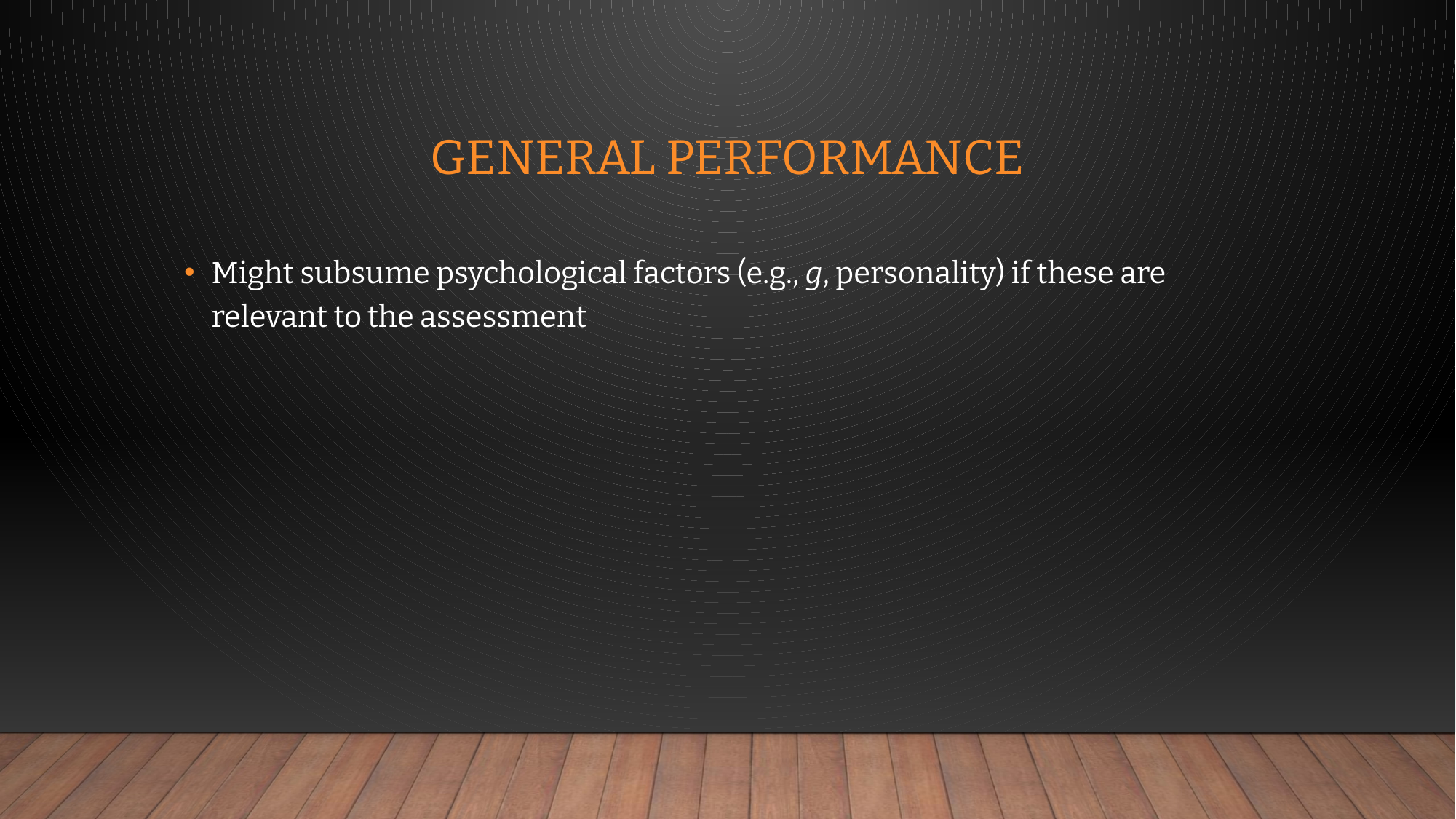

# General Performance
Might subsume psychological factors (e.g., g, personality) if these are relevant to the assessment